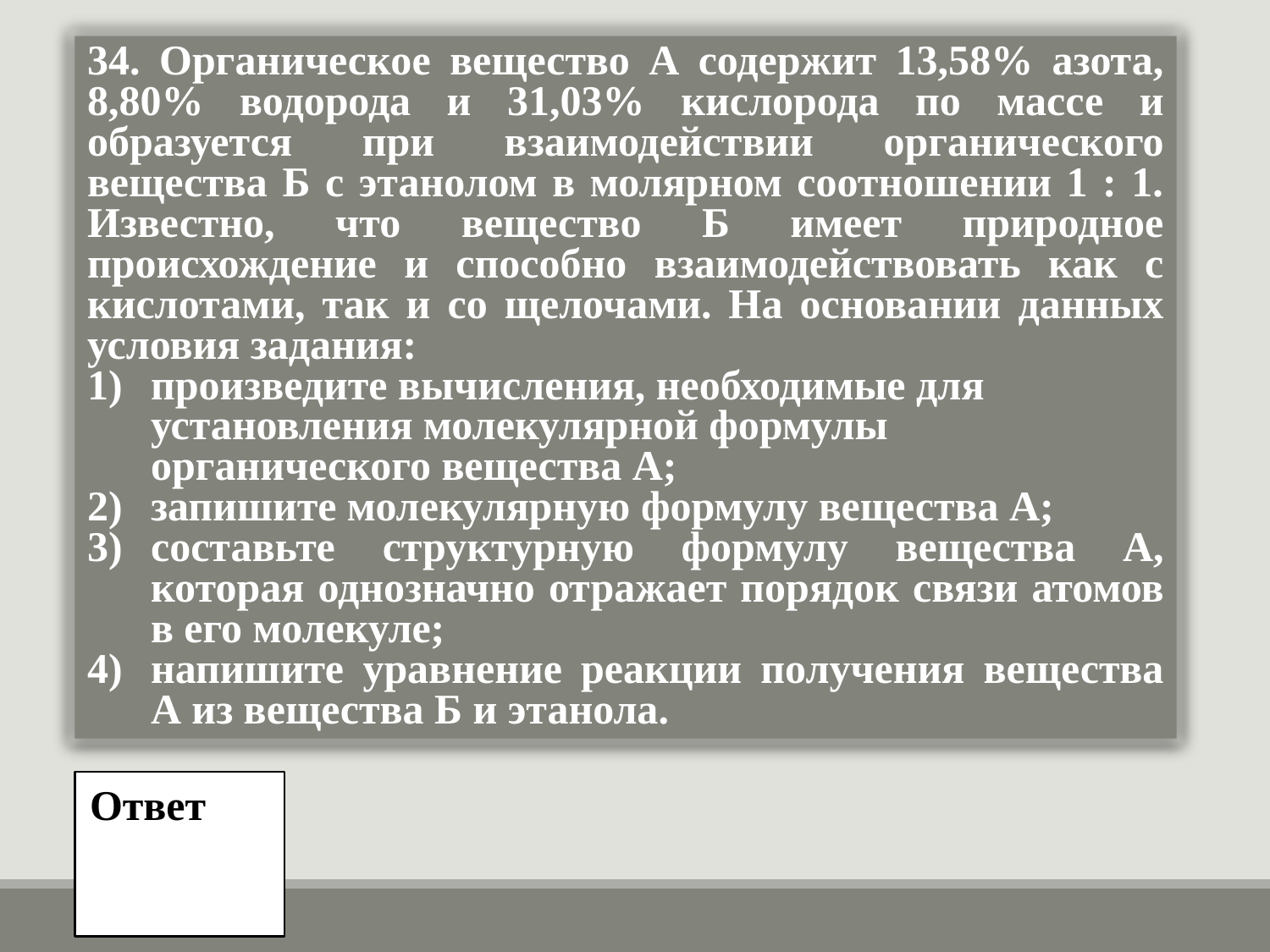

34. Органическое вещество А содержит 13,58% азота, 8,80% водорода и 31,03% кислорода по массе и образуется при взаимодействии органического вещества Б с этанолом в молярном соотношении 1 : 1. Известно, что вещество Б имеет природное происхождение и способно взаимодействовать как с кислотами, так и со щелочами. На основании данных условия задания:
произведите вычисления, необходимые для установления молекулярной формулы органического вещества А;
запишите молекулярную формулу вещества А;
составьте структурную формулу вещества А, которая однозначно отражает порядок связи атомов в его молекуле;
напишите уравнение реакции получения вещества А из вещества Б и этанола.
Ответ